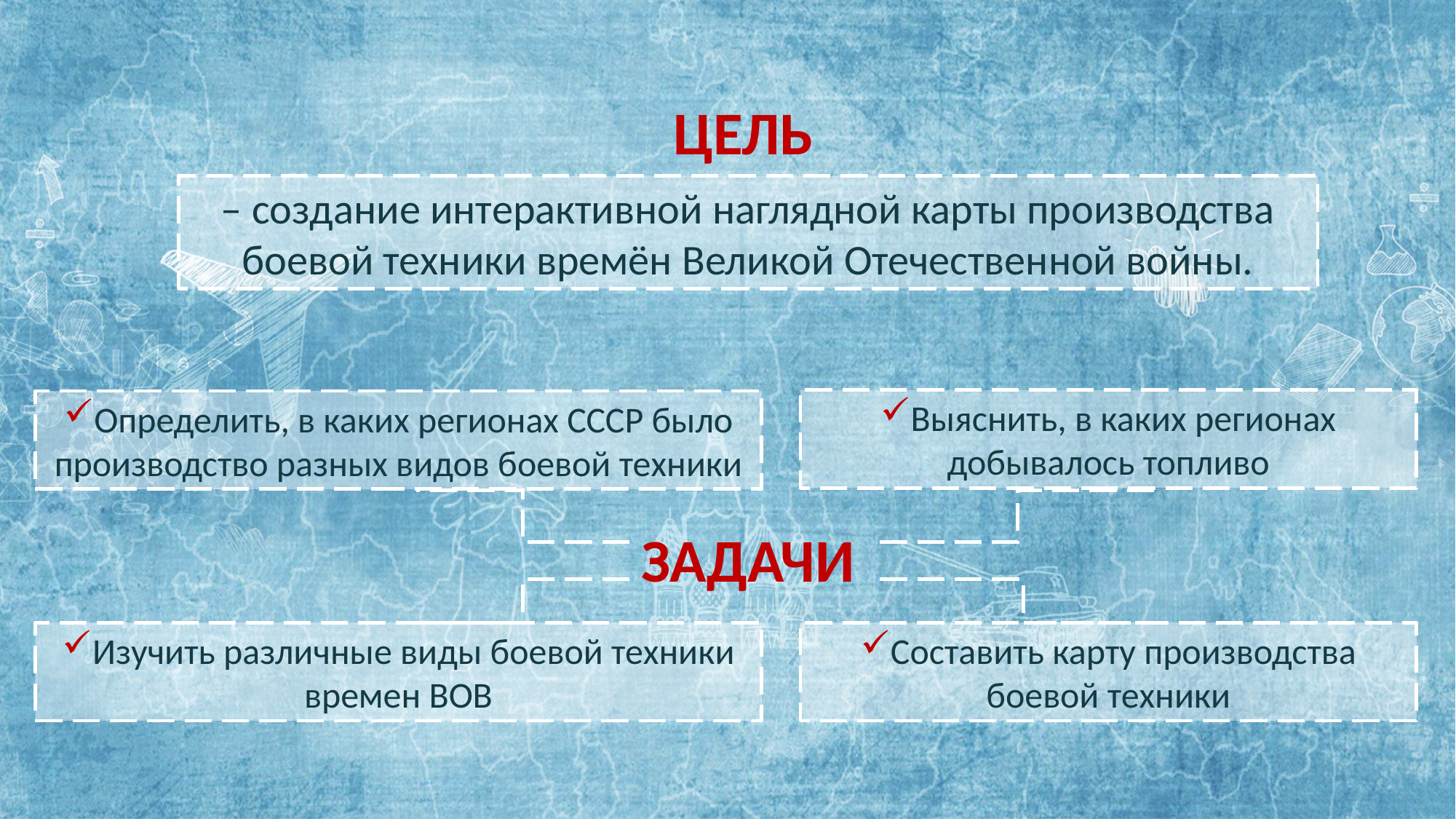

ЦЕЛЬ
– создание интерактивной наглядной карты производства боевой техники времён Великой Отечественной войны.
Выяснить, в каких регионах добывалось топливо
Определить, в каких регионах СССР было производство разных видов боевой техники
ЗАДАЧИ
Составить карту производства боевой техники
Изучить различные виды боевой техники времен ВОВ